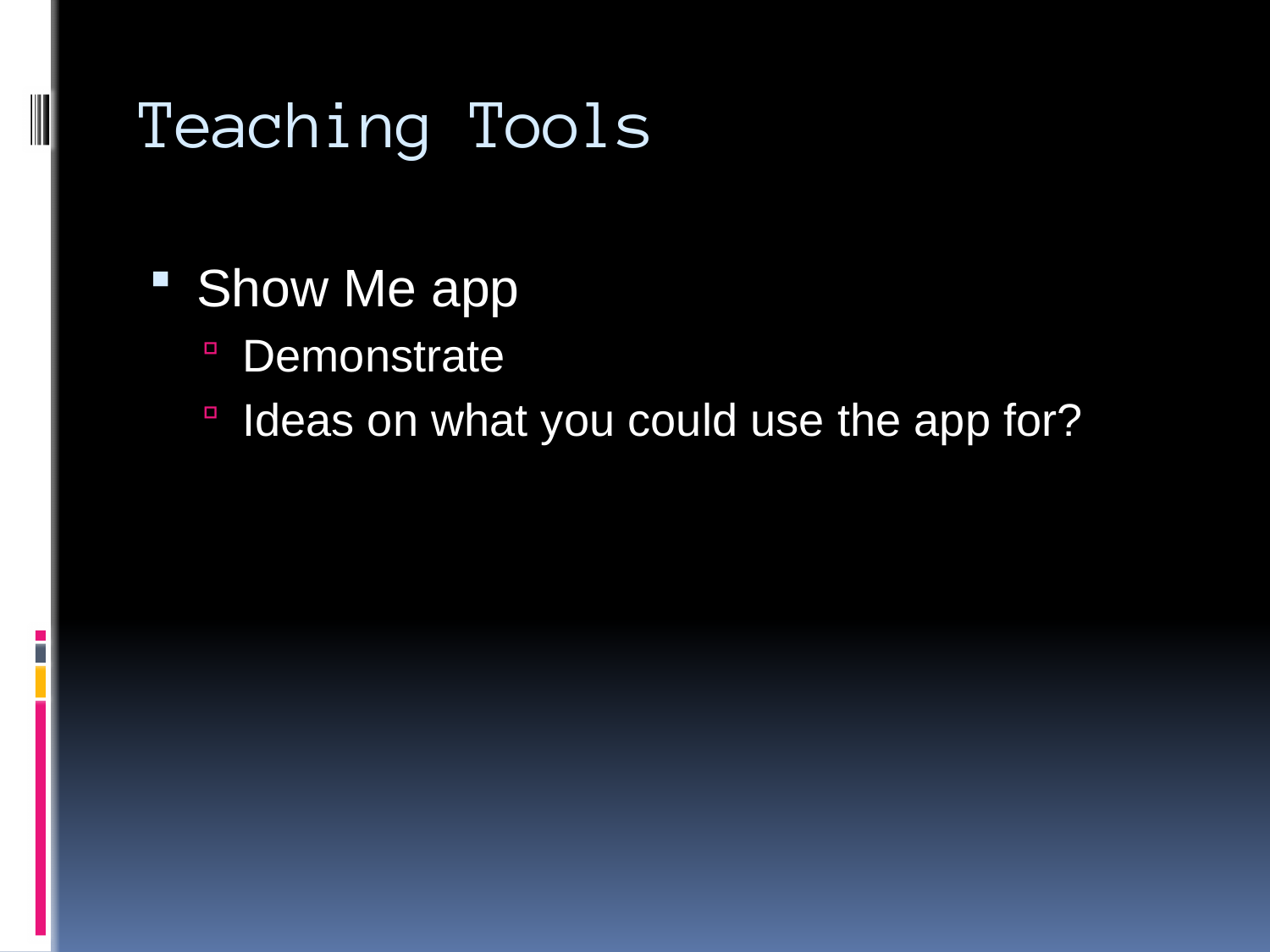

# Teaching Tools
Show Me app
Demonstrate
Ideas on what you could use the app for?